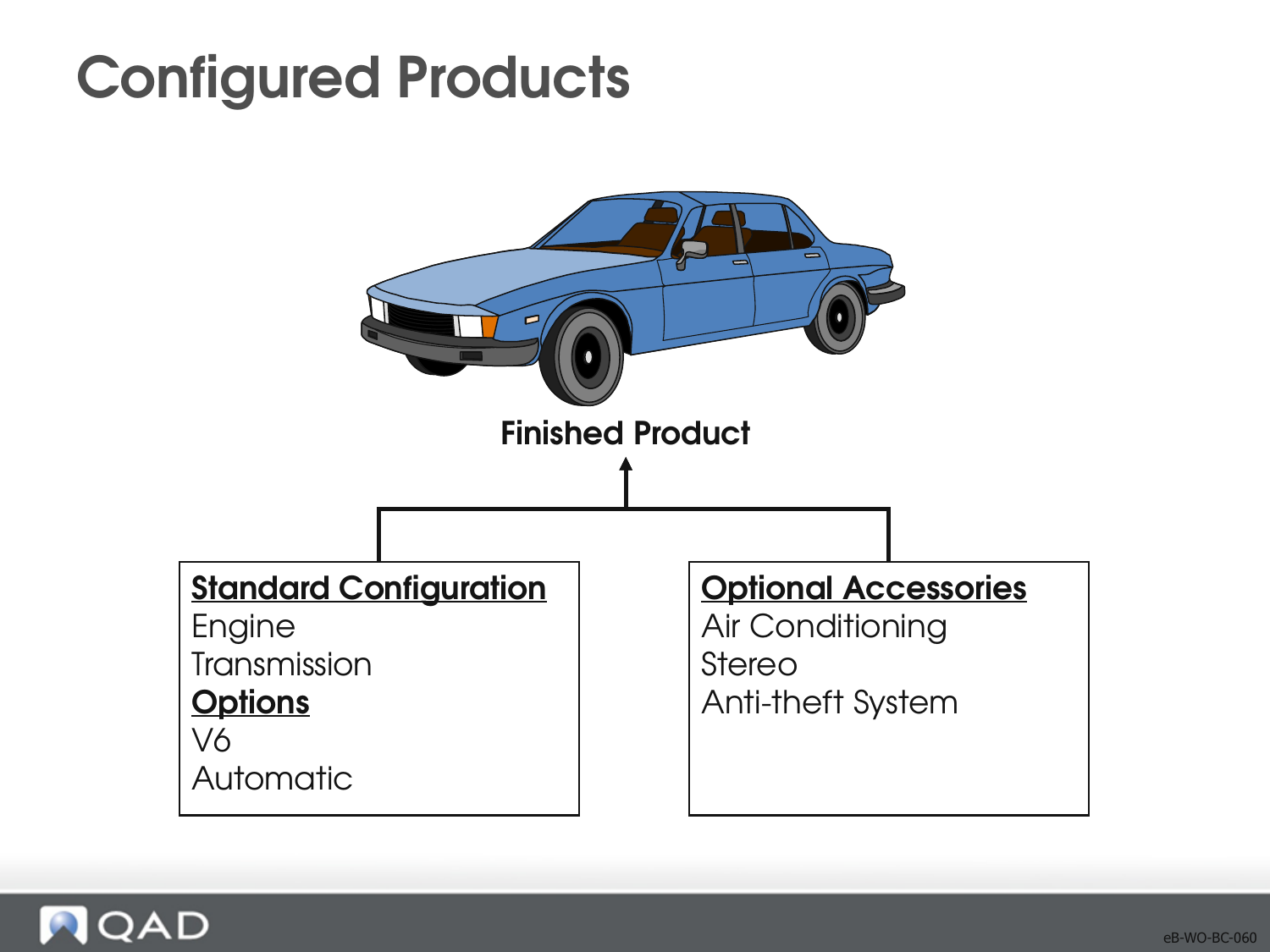

# Configured Products

Finished Product
Standard Configuration
Engine
Transmission
Options
V6
Automatic
Optional Accessories
Air Conditioning
Stereo
Anti-theft System
eB-WO-BC-060